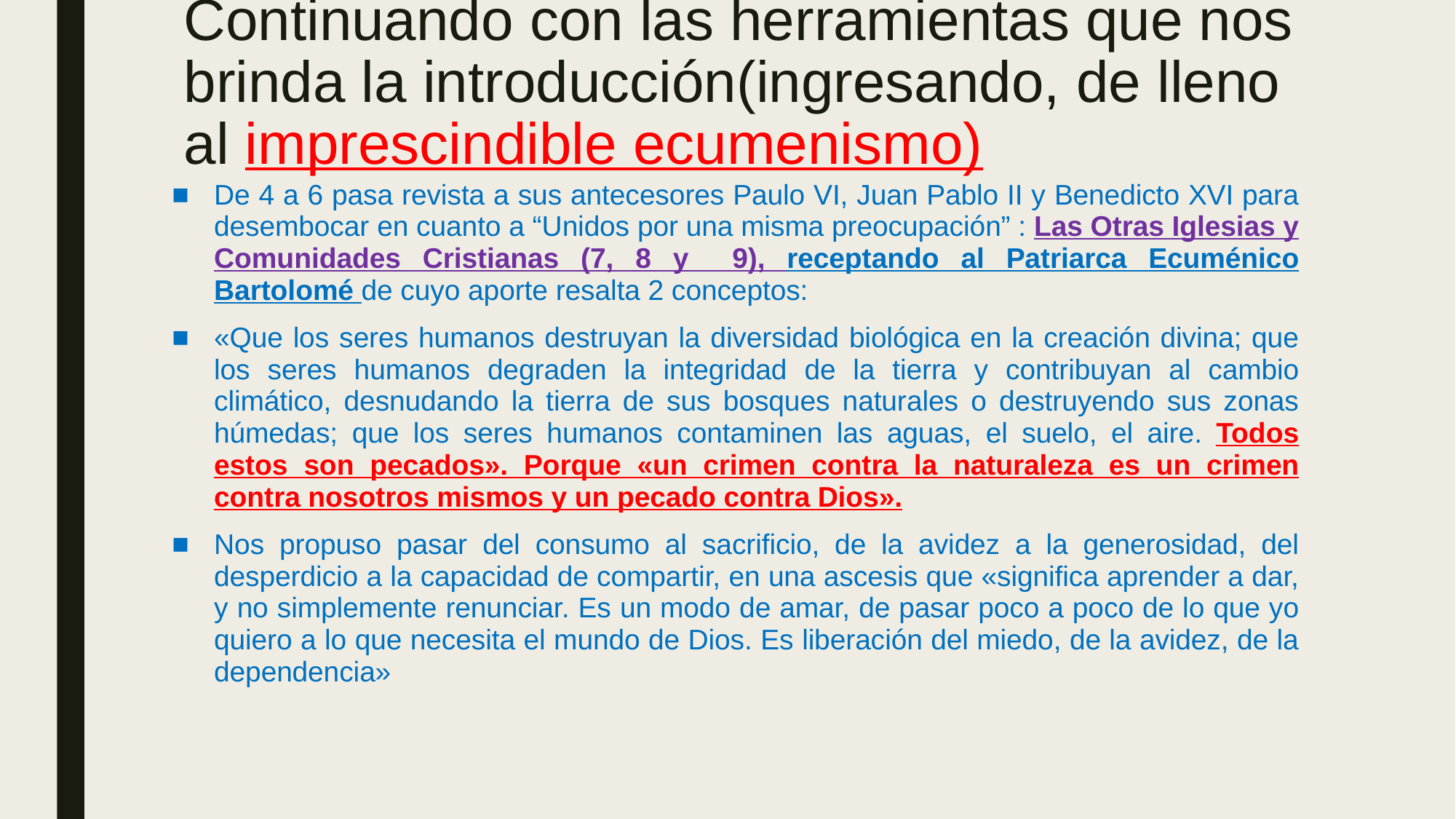

# Continuando con las herramientas que nos brinda la introducción(ingresando, de lleno al imprescindible ecumenismo)
De 4 a 6 pasa revista a sus antecesores Paulo VI, Juan Pablo II y Benedicto XVI para desembocar en cuanto a “Unidos por una misma preocupación” : Las Otras Iglesias y Comunidades Cristianas (7, 8 y  9), receptando al Patriarca Ecuménico Bartolomé de cuyo aporte resalta 2 conceptos:
«Que los seres humanos destruyan la diversidad biológica en la creación divina; que los seres humanos degraden la integridad de la tierra y contribuyan al cambio climático, desnudando la tierra de sus bosques naturales o destruyendo sus zonas húmedas; que los seres humanos contaminen las aguas, el suelo, el aire. Todos estos son pecados». Porque «un crimen contra la naturaleza es un crimen contra nosotros mismos y un pecado contra Dios».
Nos propuso pasar del consumo al sacrificio, de la avidez a la generosidad, del desperdicio a la capacidad de compartir, en una ascesis que «significa aprender a dar, y no simplemente renunciar. Es un modo de amar, de pasar poco a poco de lo que yo quiero a lo que necesita el mundo de Dios. Es liberación del miedo, de la avidez, de la dependencia»